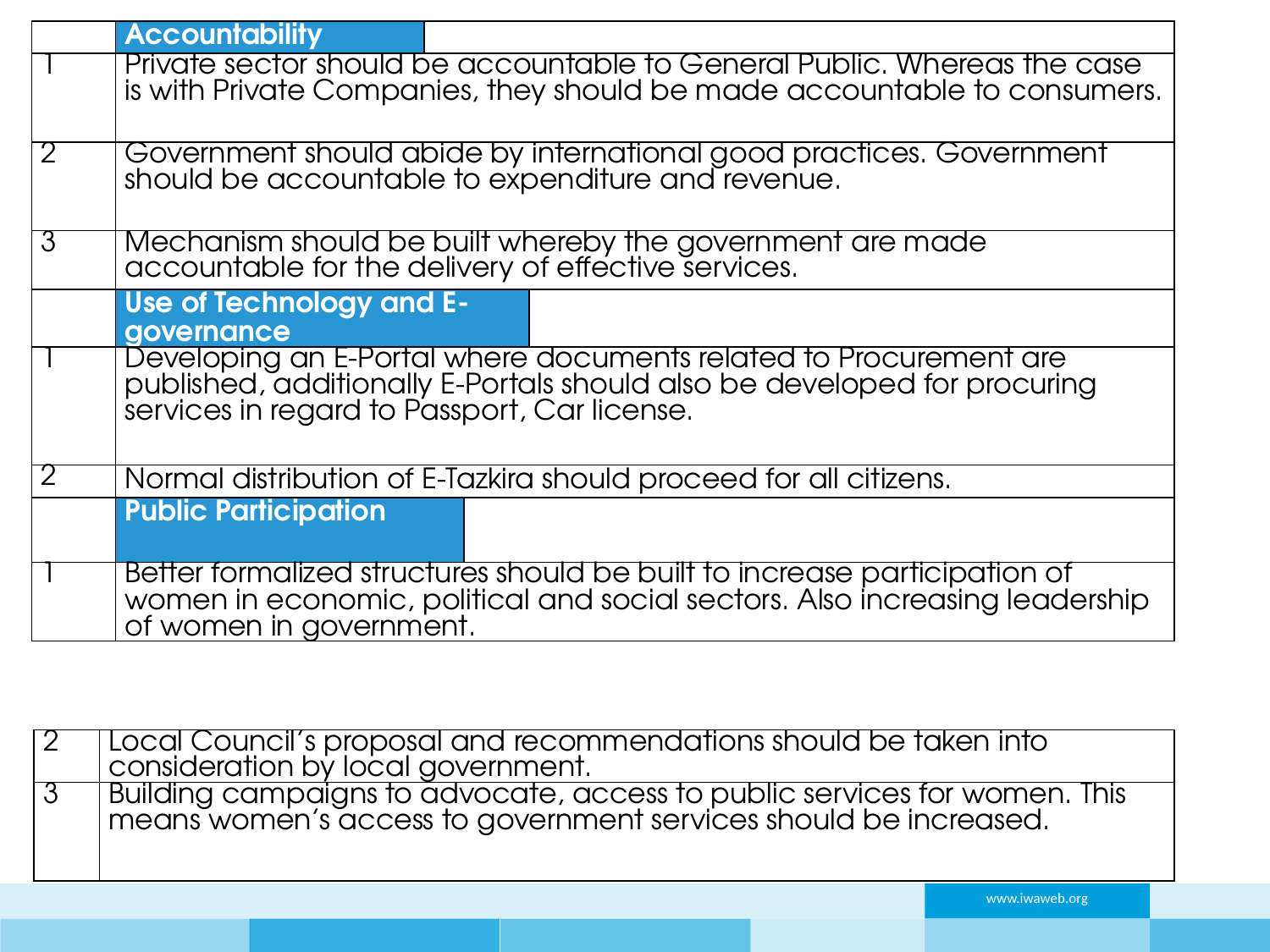

|  | Accountability |  |  |  |
| --- | --- | --- | --- | --- |
| 1 | Private sector should be accountable to General Public. Whereas the case is with Private Companies, they should be made accountable to consumers. |  |  |  |
| 2 | Government should abide by international good practices. Government should be accountable to expenditure and revenue. |  |  |  |
| 3 | Mechanism should be built whereby the government are made accountable for the delivery of effective services. |  |  |  |
|  | Use of Technology and E-governance |  |  |  |
| 1 | Developing an E-Portal where documents related to Procurement are published, additionally E-Portals should also be developed for procuring services in regard to Passport, Car license. |  |  |  |
| 2 | Normal distribution of E-Tazkira should proceed for all citizens. |  |  |  |
|  | Public Participation |  |  |  |
| 1 | Better formalized structures should be built to increase participation of women in economic, political and social sectors. Also increasing leadership of women in government. |  |  |  |
| 2 | Local Council’s proposal and recommendations should be taken into consideration by local government. |
| --- | --- |
| 3 | Building campaigns to advocate, access to public services for women. This means women’s access to government services should be increased. |